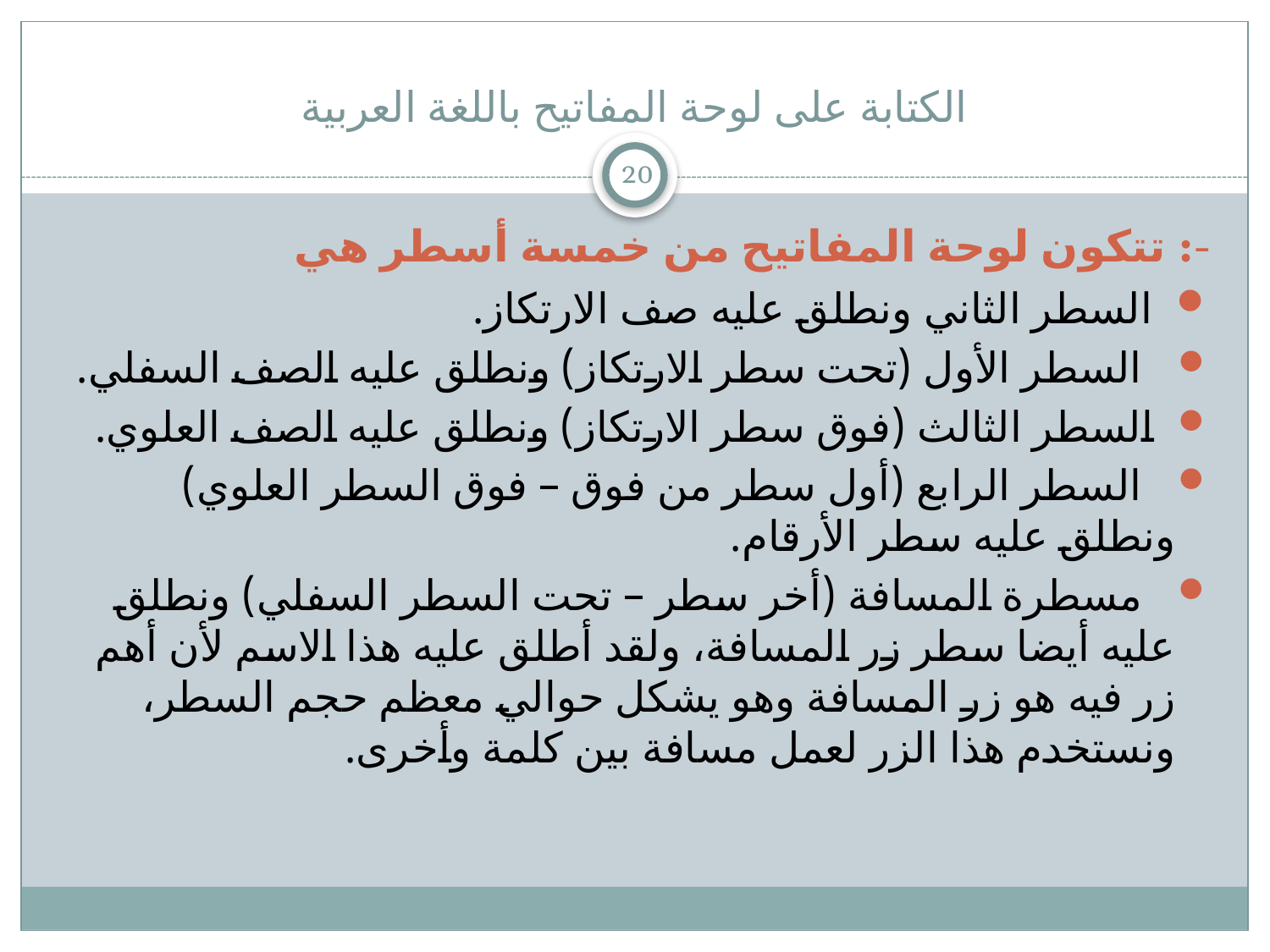

# الكتابة على لوحة المفاتيح باللغة العربية
20
تتكون لوحة المفاتيح من خمسة أسطر هي :-
  السطر الثاني ونطلق عليه صف الارتكاز.
   السطر الأول (تحت سطر الارتكاز) ونطلق عليه الصف السفلي.
  السطر الثالث (فوق سطر الارتكاز) ونطلق عليه الصف العلوي.
   السطر الرابع (أول سطر من فوق – فوق السطر العلوي) ونطلق عليه سطر الأرقام.
   مسطرة المسافة (أخر سطر – تحت السطر السفلي) ونطلق عليه أيضا سطر زر المسافة، ولقد أطلق عليه هذا الاسم لأن أهم زر فيه هو زر المسافة وهو يشكل حوالي معظم حجم السطر، ونستخدم هذا الزر لعمل مسافة بين كلمة وأخرى.